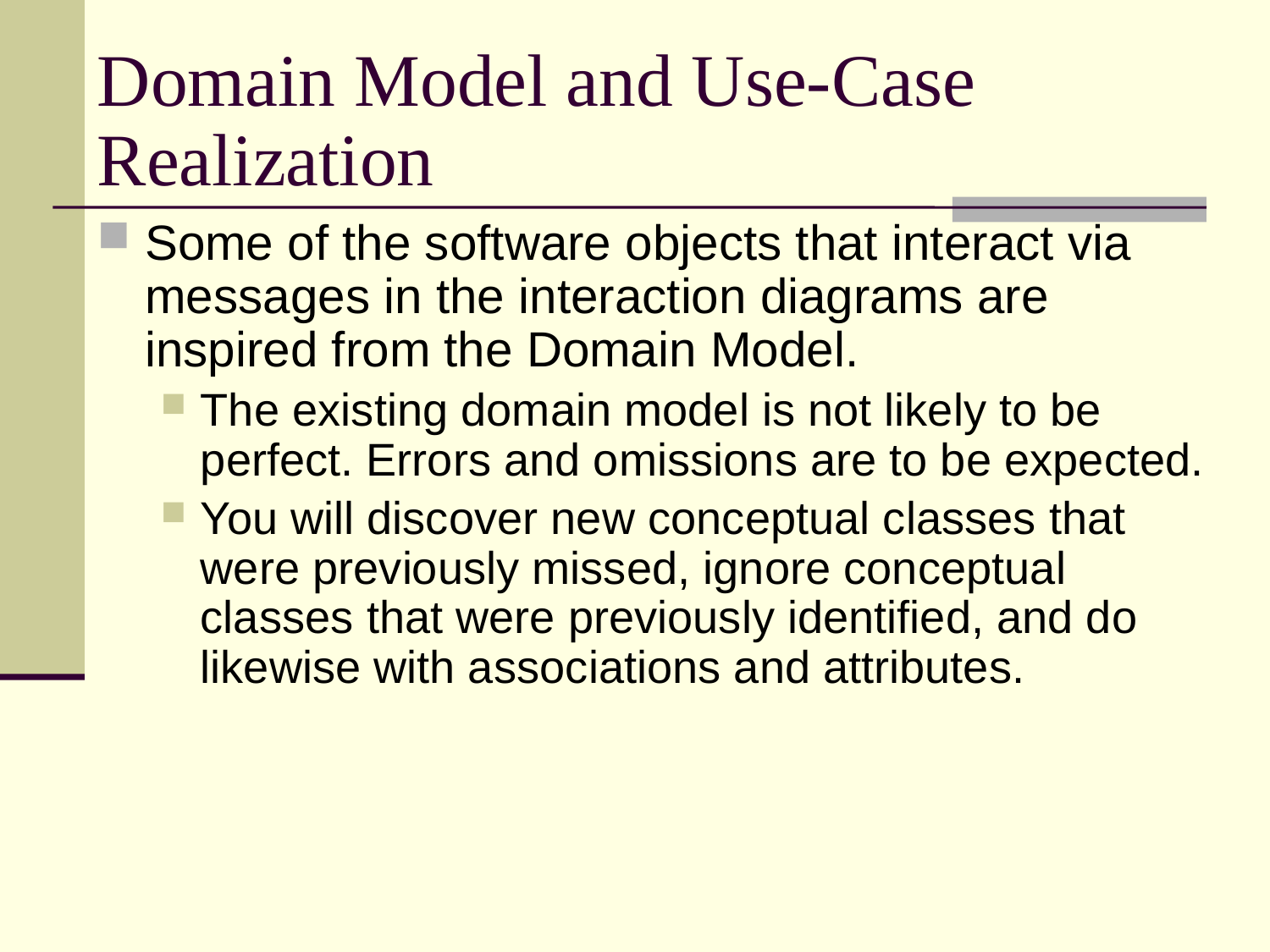

# Domain Model and Use-Case Realization
Some of the software objects that interact via messages in the interaction diagrams are inspired from the Domain Model.
The existing domain model is not likely to be perfect. Errors and omissions are to be expected.
You will discover new conceptual classes that were previously missed, ignore conceptual classes that were previously identified, and do likewise with associations and attributes.